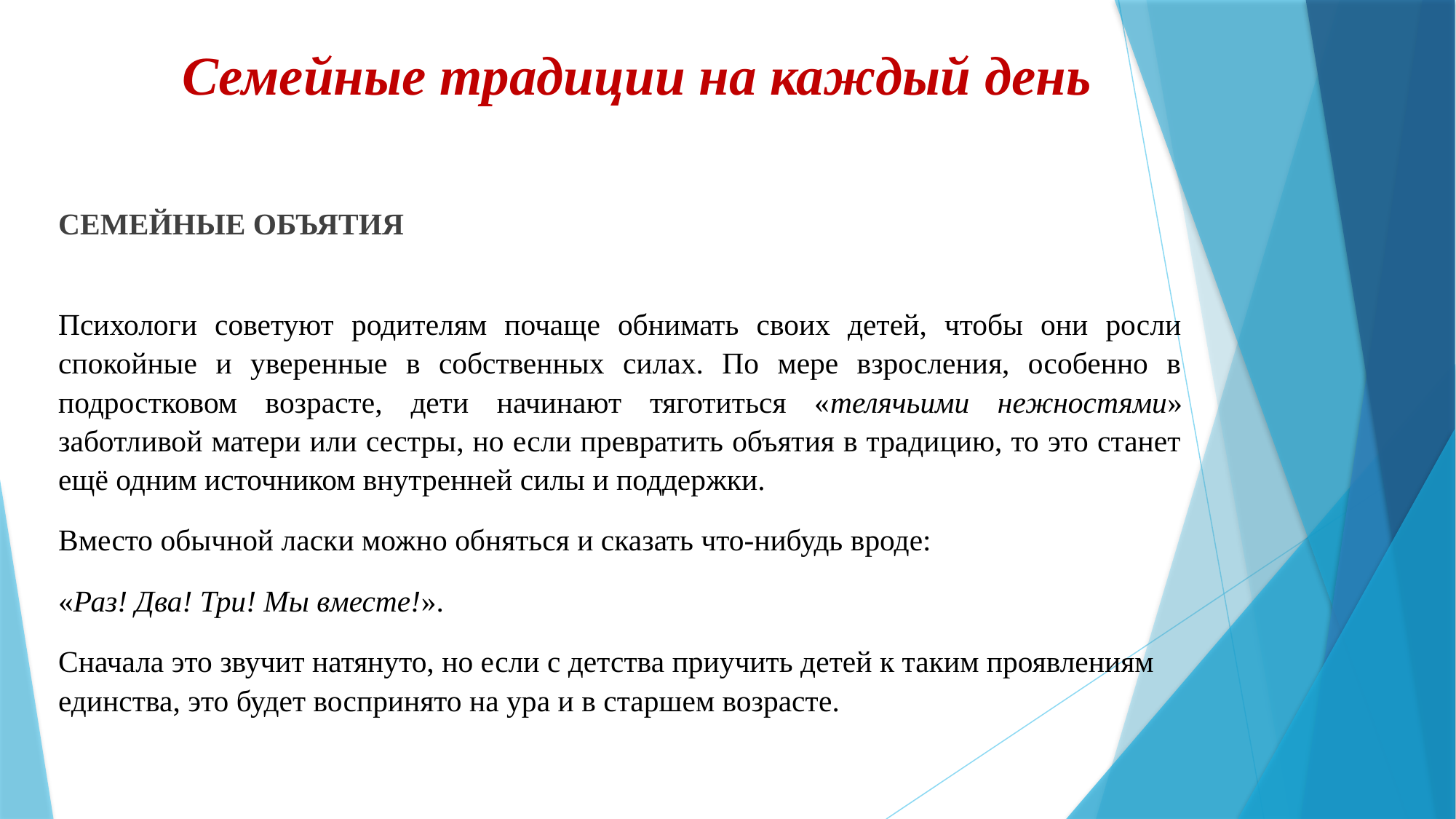

# Семейные традиции на каждый день
СЕМЕЙНЫЕ ОБЪЯТИЯ

Психологи советуют родителям почаще обнимать своих детей, чтобы они росли спокойные и уверенные в собственных силах. По мере взросления, особенно в подростковом возрасте, дети начинают тяготиться «телячьими нежностями» заботливой матери или сестры, но если превратить объятия в традицию, то это станет ещё одним источником внутренней силы и поддержки.
Вместо обычной ласки можно обняться и сказать что-нибудь вроде:
«Раз! Два! Три! Мы вместе!».
Сначала это звучит натянуто, но если с детства приучить детей к таким проявлениям единства, это будет воспринято на ура и в старшем возрасте.